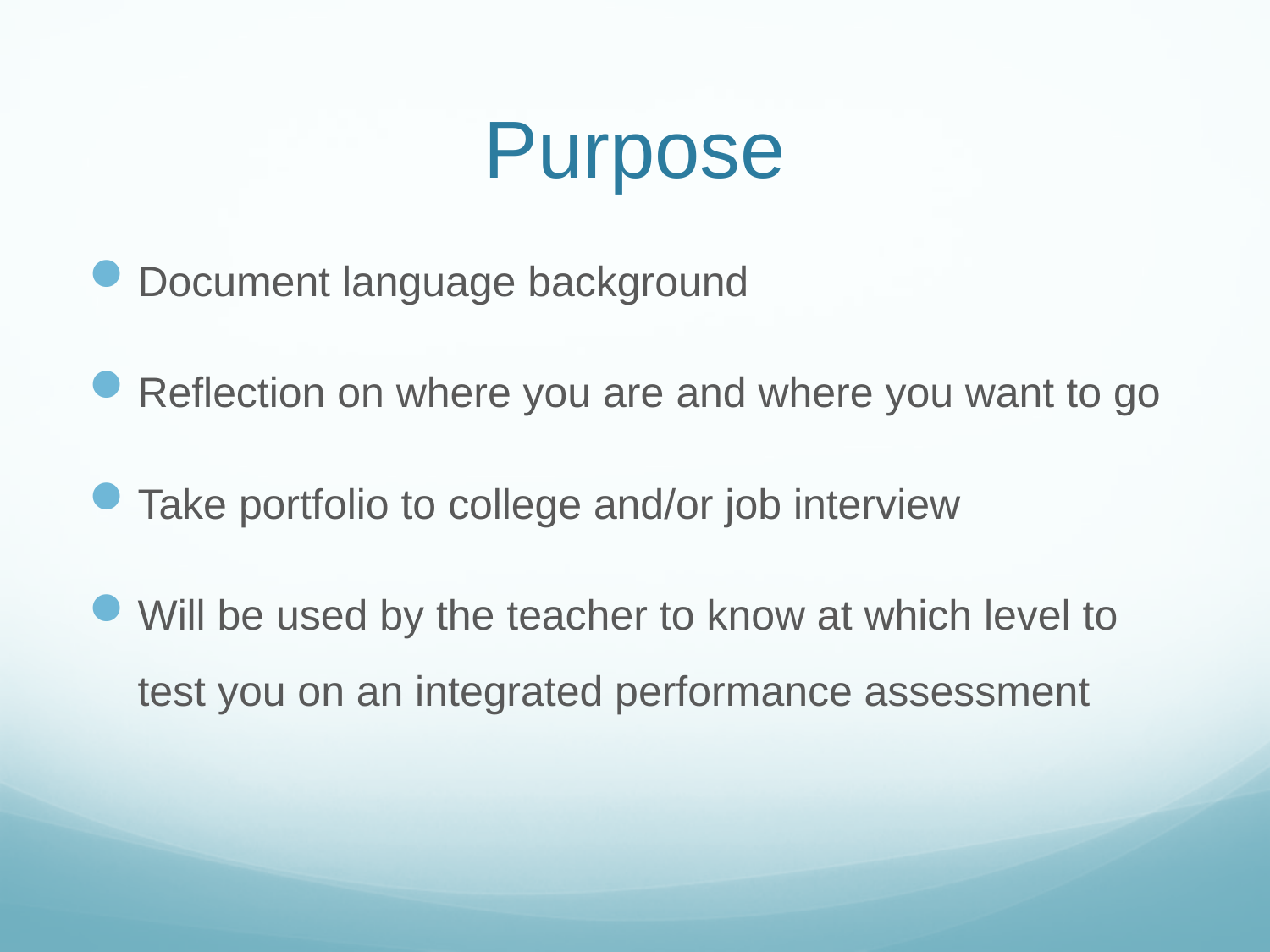

# Purpose
Document language background
Reflection on where you are and where you want to go
Take portfolio to college and/or job interview
Will be used by the teacher to know at which level to test you on an integrated performance assessment